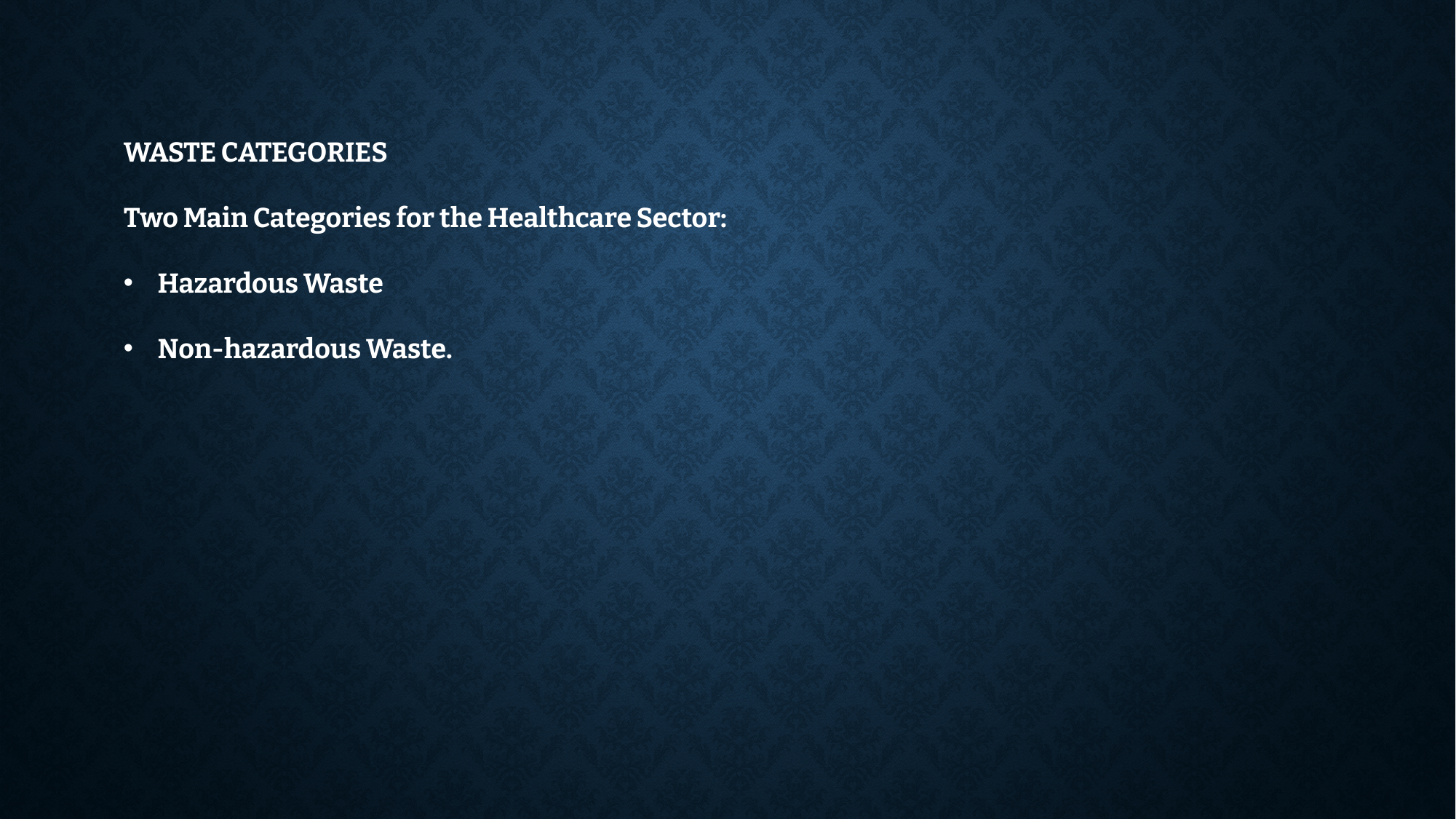

WASTE CATEGORIES

Two Main Categories for the Healthcare Sector:

Hazardous Waste

Non-hazardous Waste.